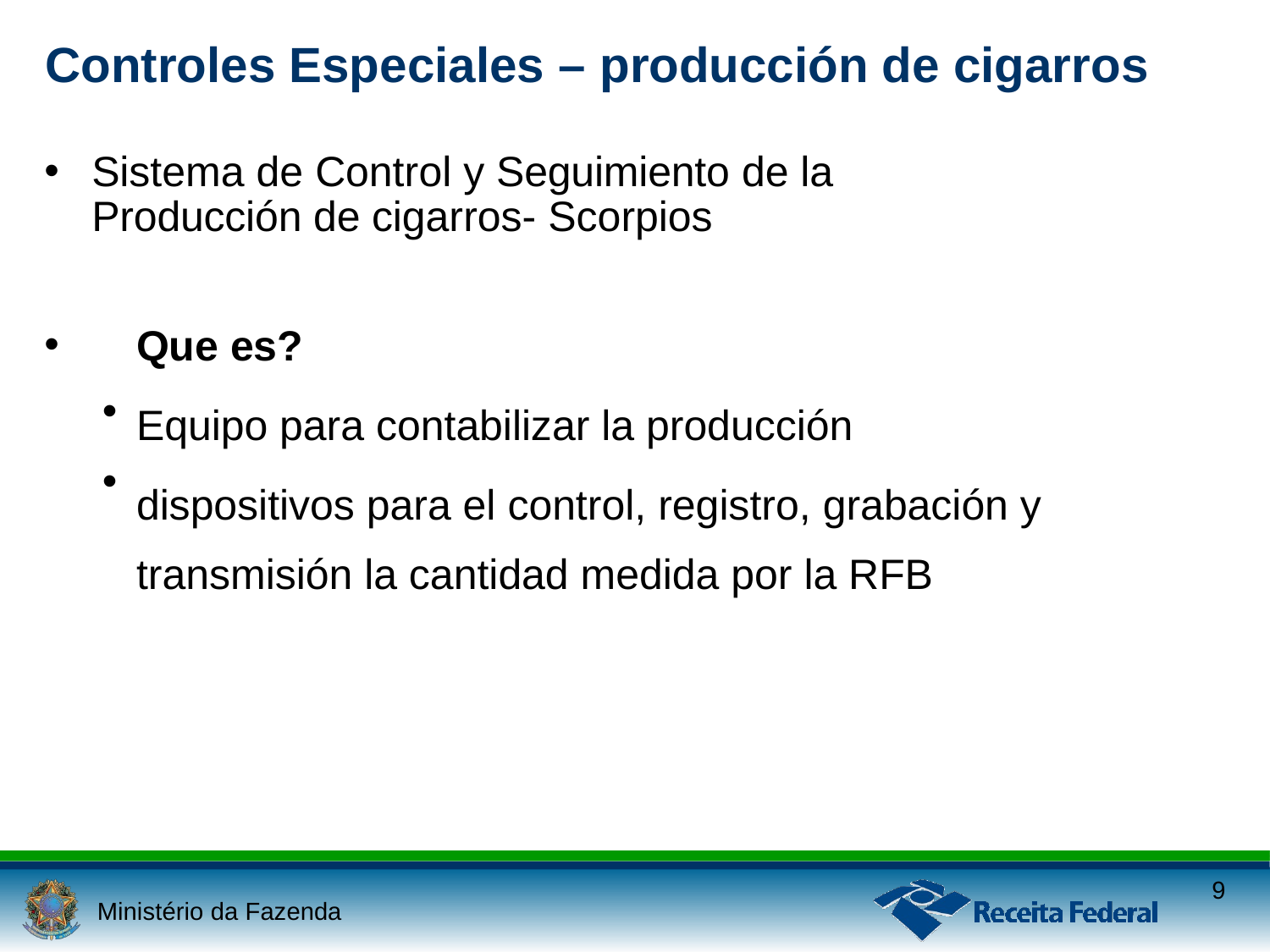

Controles Especiales – producción de cigarros
•
Sistema de Control y Seguimiento de la Producción de cigarros- Scorpios

•

•
•
Que es?
Equipo para contabilizar la producción
dispositivos para el control, registro, grabación y transmisión la cantidad medida por la RFB

9

Ministério da Fazenda